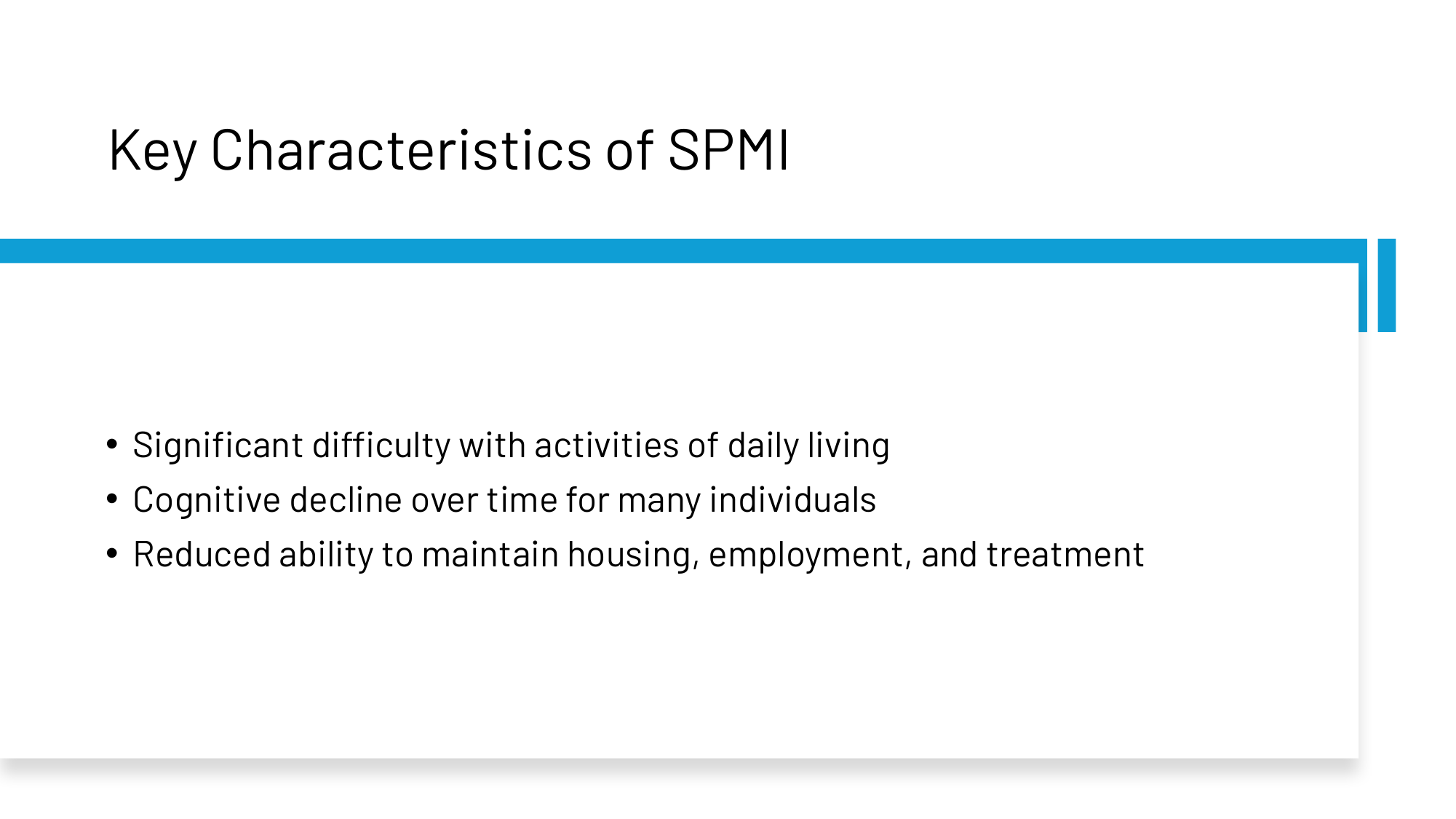

# Key Characteristics of SPMI

Significant difficulty with activities of daily living
Cognitive decline over time for many individuals
Reduced ability to maintain housing, employment, and treatment